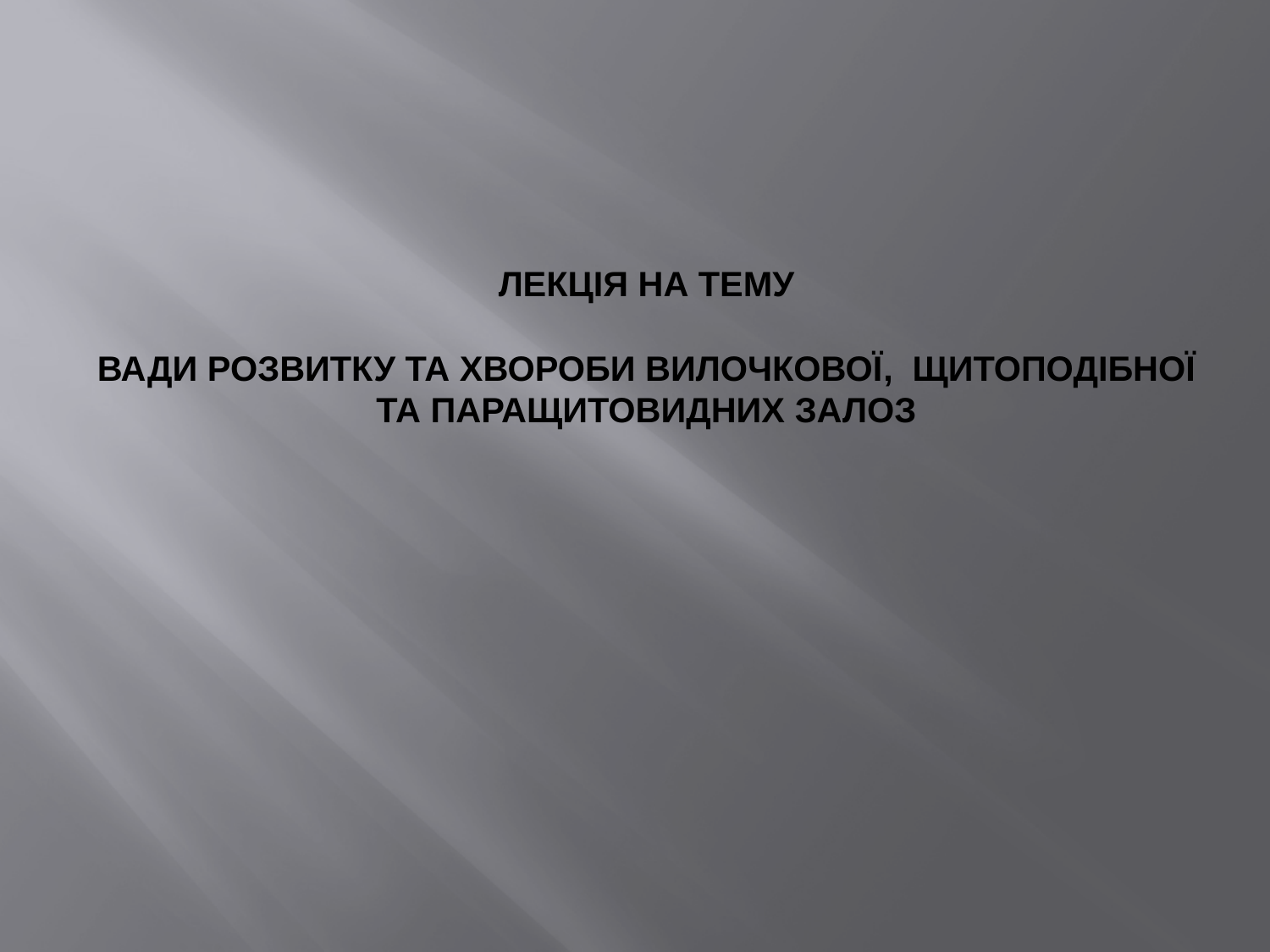

# Лекція на тему Вади розвитку та хвороби вилочкової,  щитоподібної та паращитовидних залоз